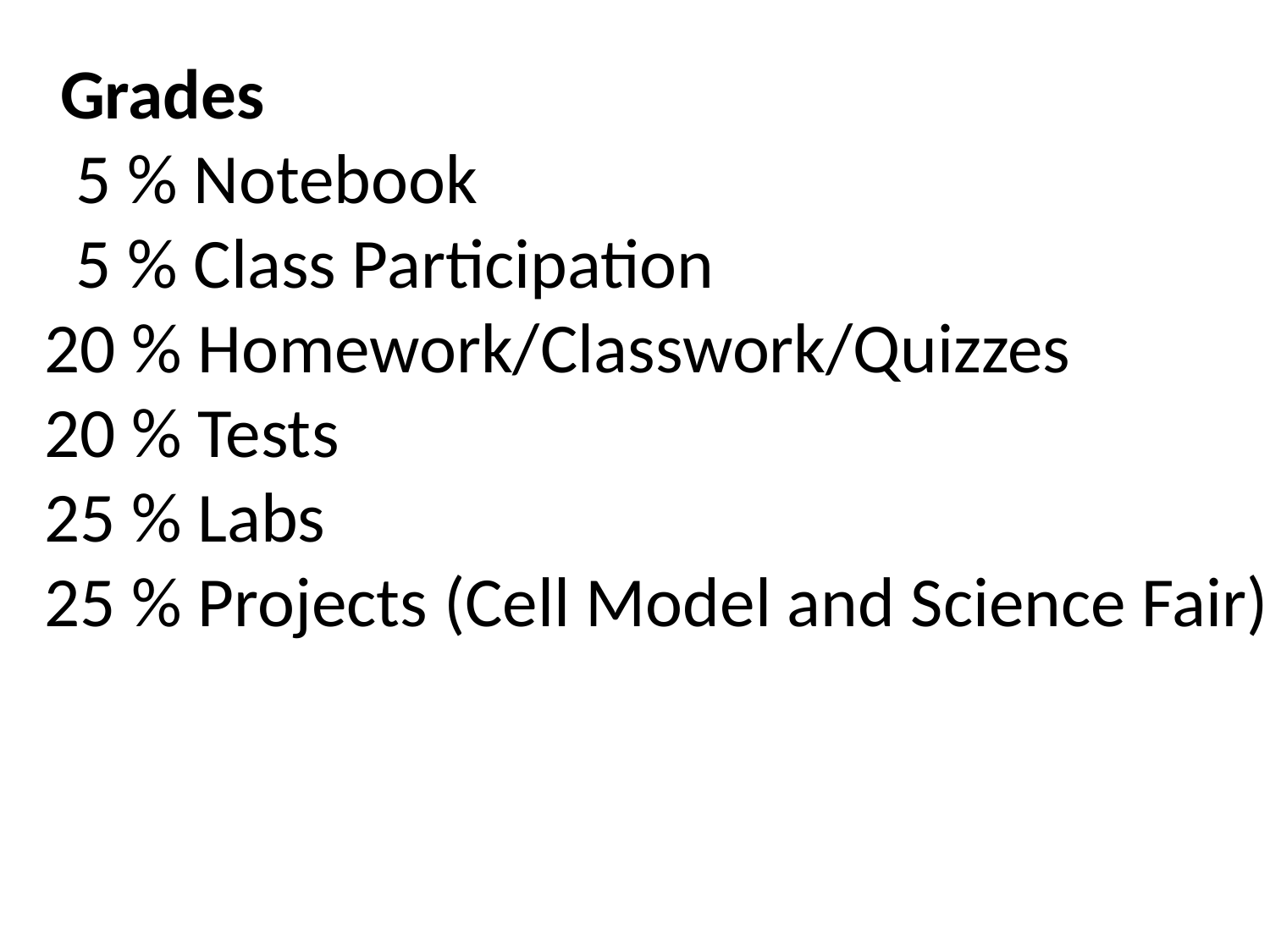

Grades
  5 % Notebook
  5 % Class Participation
20 % Homework/Classwork/Quizzes
20 % Tests
25 % Labs
25 % Projects (Cell Model and Science Fair)